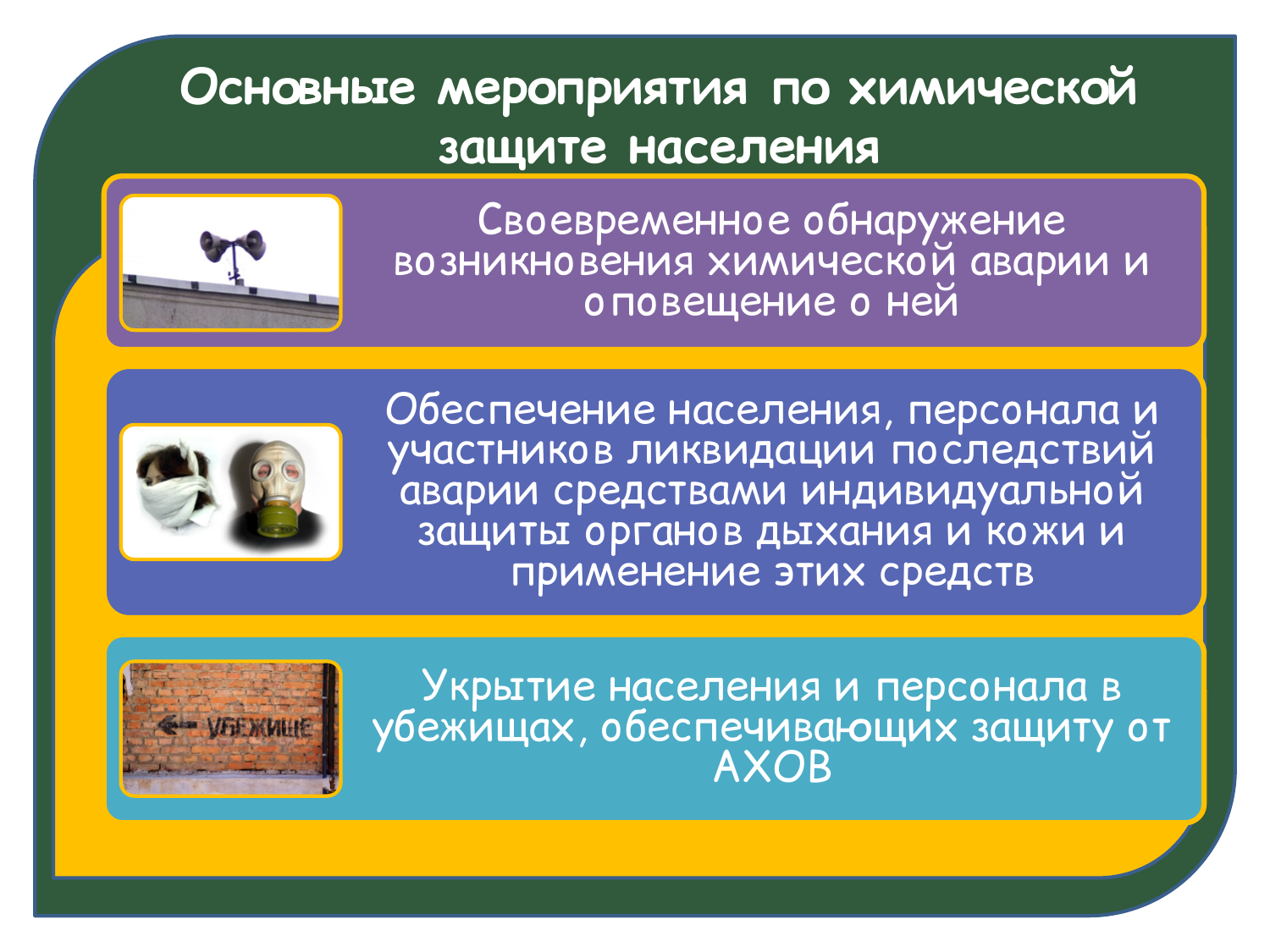

# Основные мероприятия по химической защите населения

Своевременное обнаружение возникновения химической аварии и оповещение о ней
Обеспечение населения, персонала и участников ликвидации последствий аварии средствами индивидуальной защиты органов дыхания и кожи и применение этих средств
Укрытие населения и персонала в убежищах, обеспечивающих защиту от АХОВ